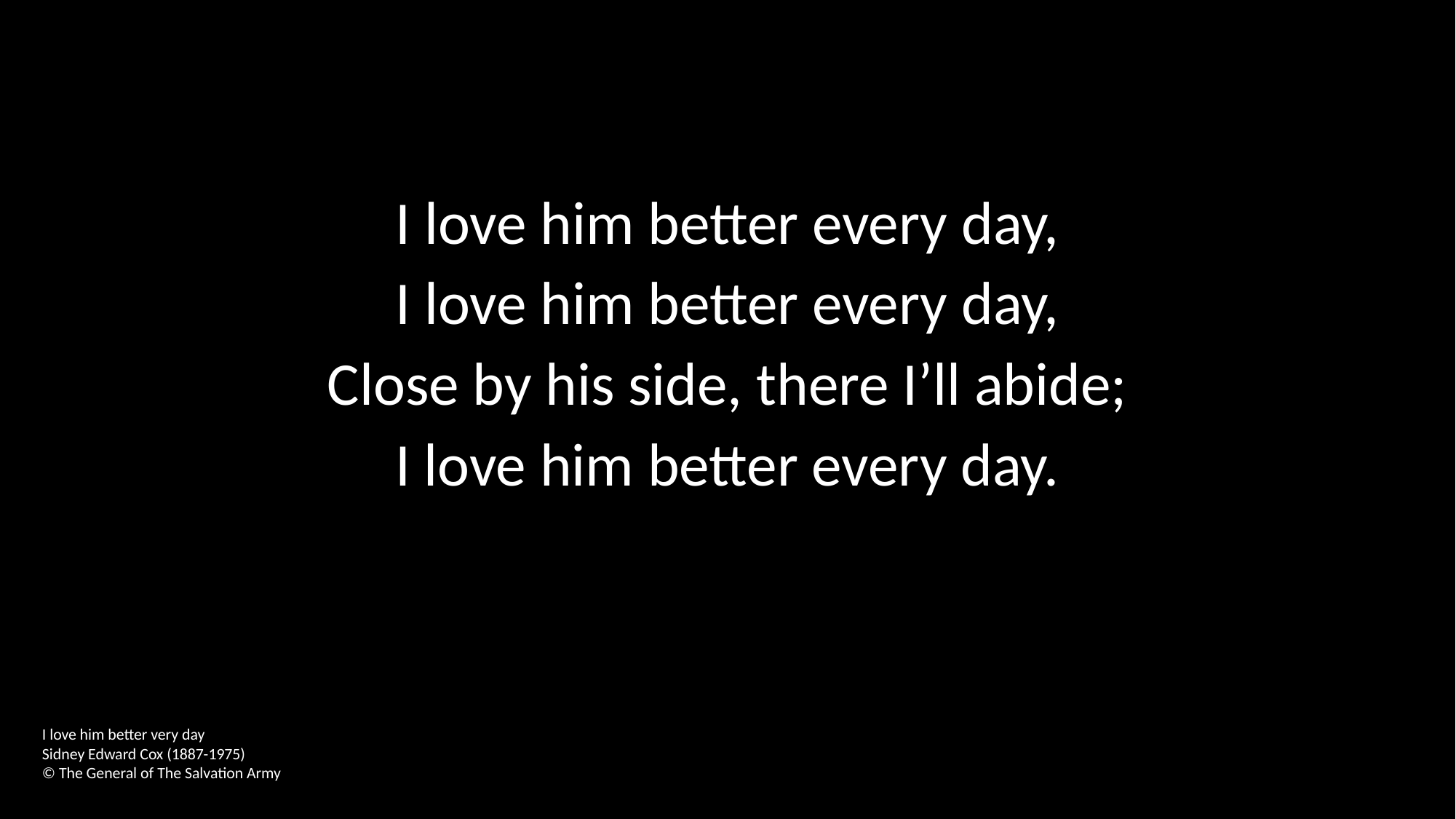

I love him better every day,
I love him better every day,
Close by his side, there I’ll abide;
I love him better every day.
I love him better very day
Sidney Edward Cox (1887-1975)
© The General of The Salvation Army